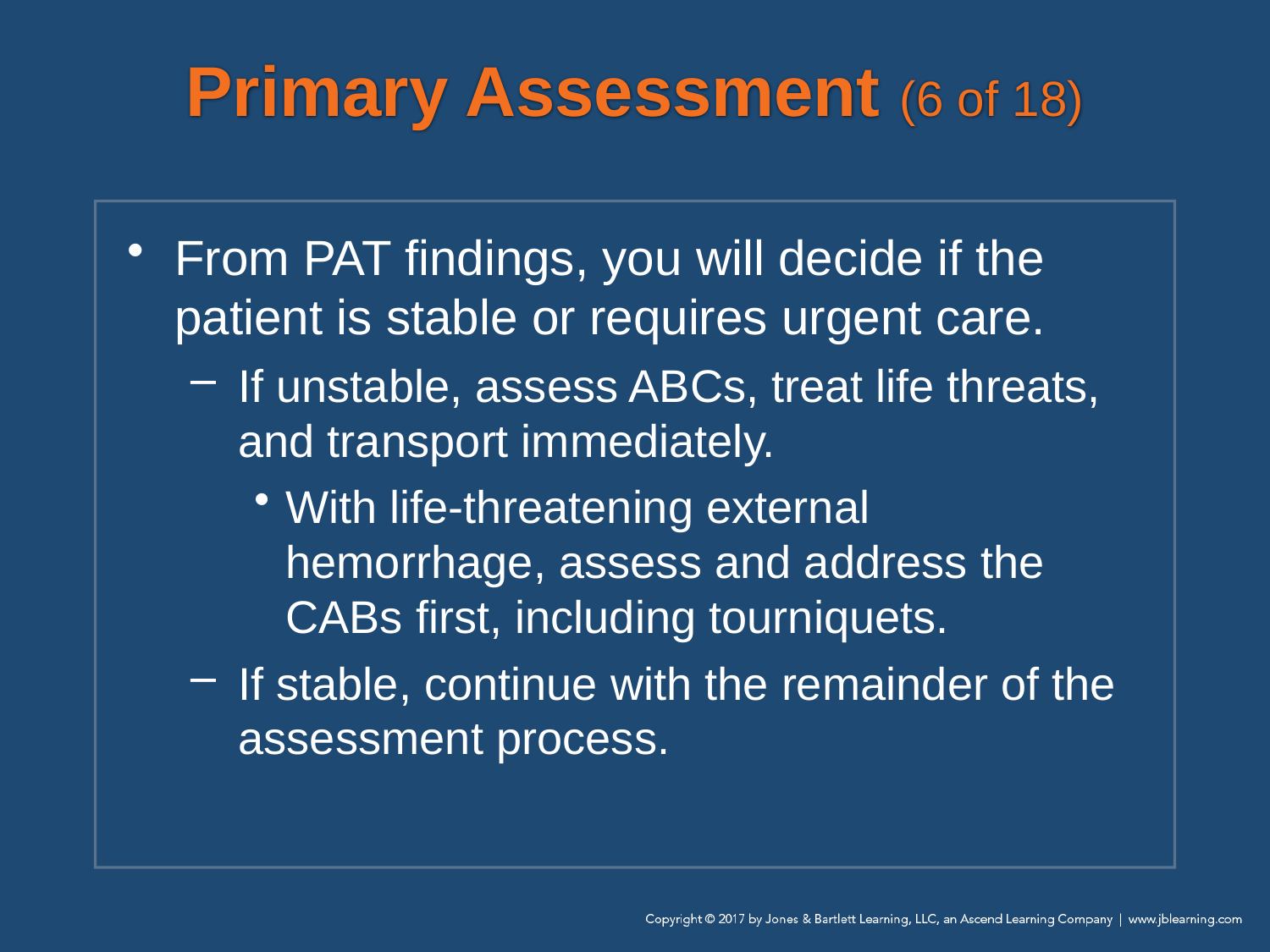

# Primary Assessment (6 of 18)
From PAT findings, you will decide if the patient is stable or requires urgent care.
If unstable, assess ABCs, treat life threats, and transport immediately.
With life-threatening external hemorrhage, assess and address the CABs first, including tourniquets.
If stable, continue with the remainder of the assessment process.